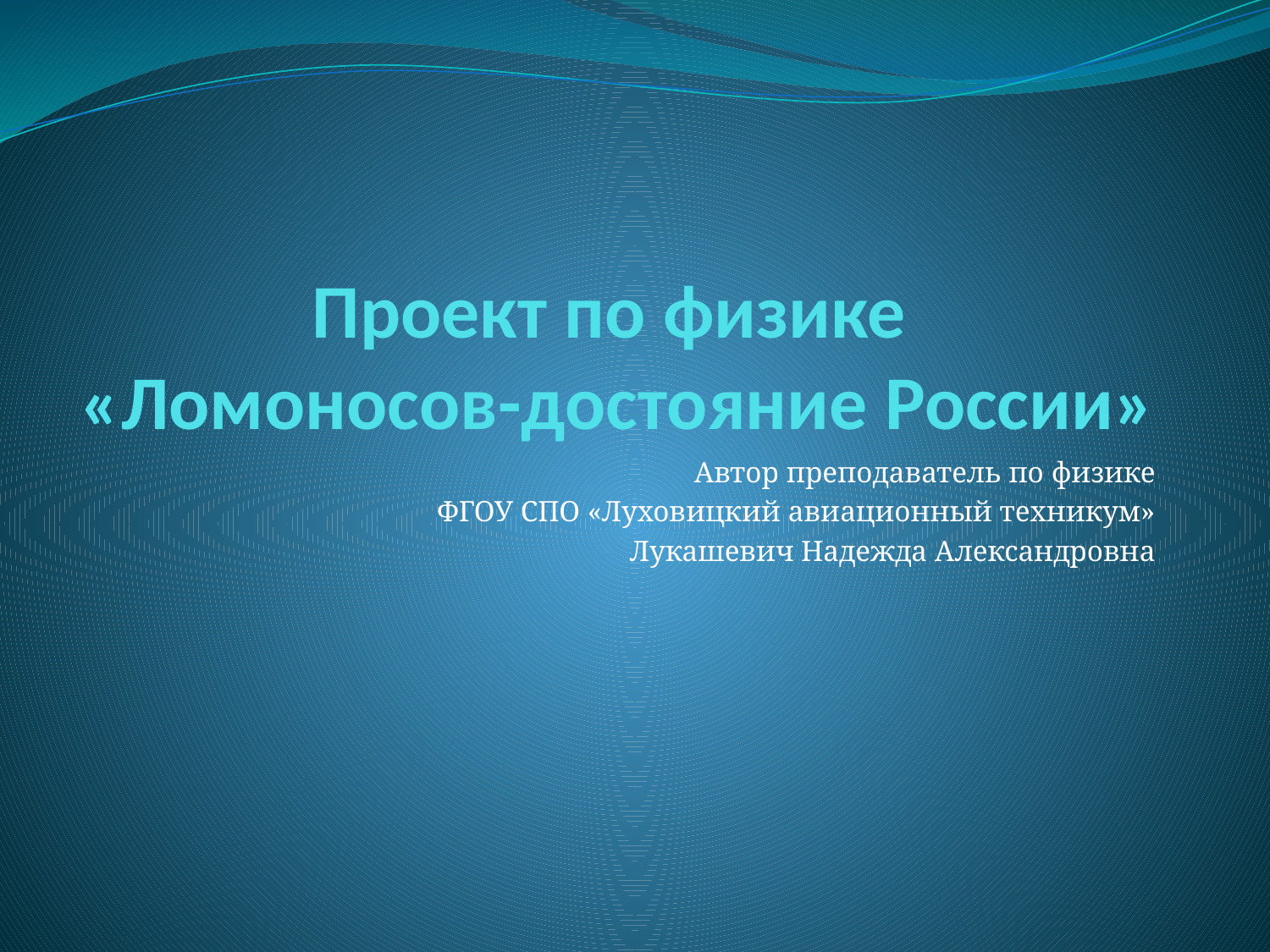

# Проект по физике «Ломоносов-достояние России»
Автор преподаватель по физике
ФГОУ СПО «Луховицкий авиационный техникум»
Лукашевич Надежда Александровна